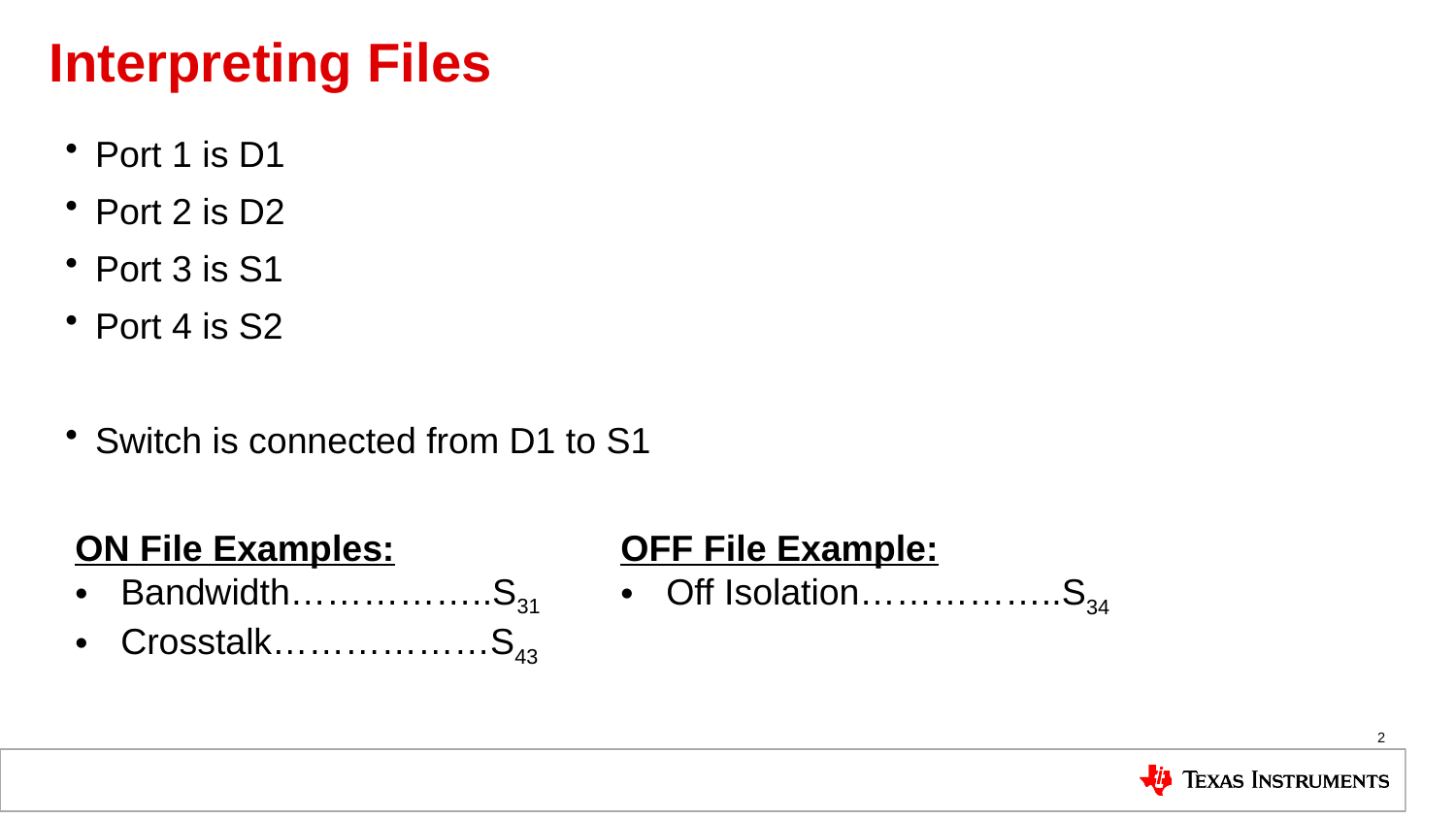

# Interpreting Files
Port 1 is D1
Port 2 is D2
Port 3 is S1
Port 4 is S2

Switch is connected from D1 to S1
ON File Examples:
Bandwidth……………..S31
Crosstalk………………S43
OFF File Example:
Off Isolation……………..S34
2